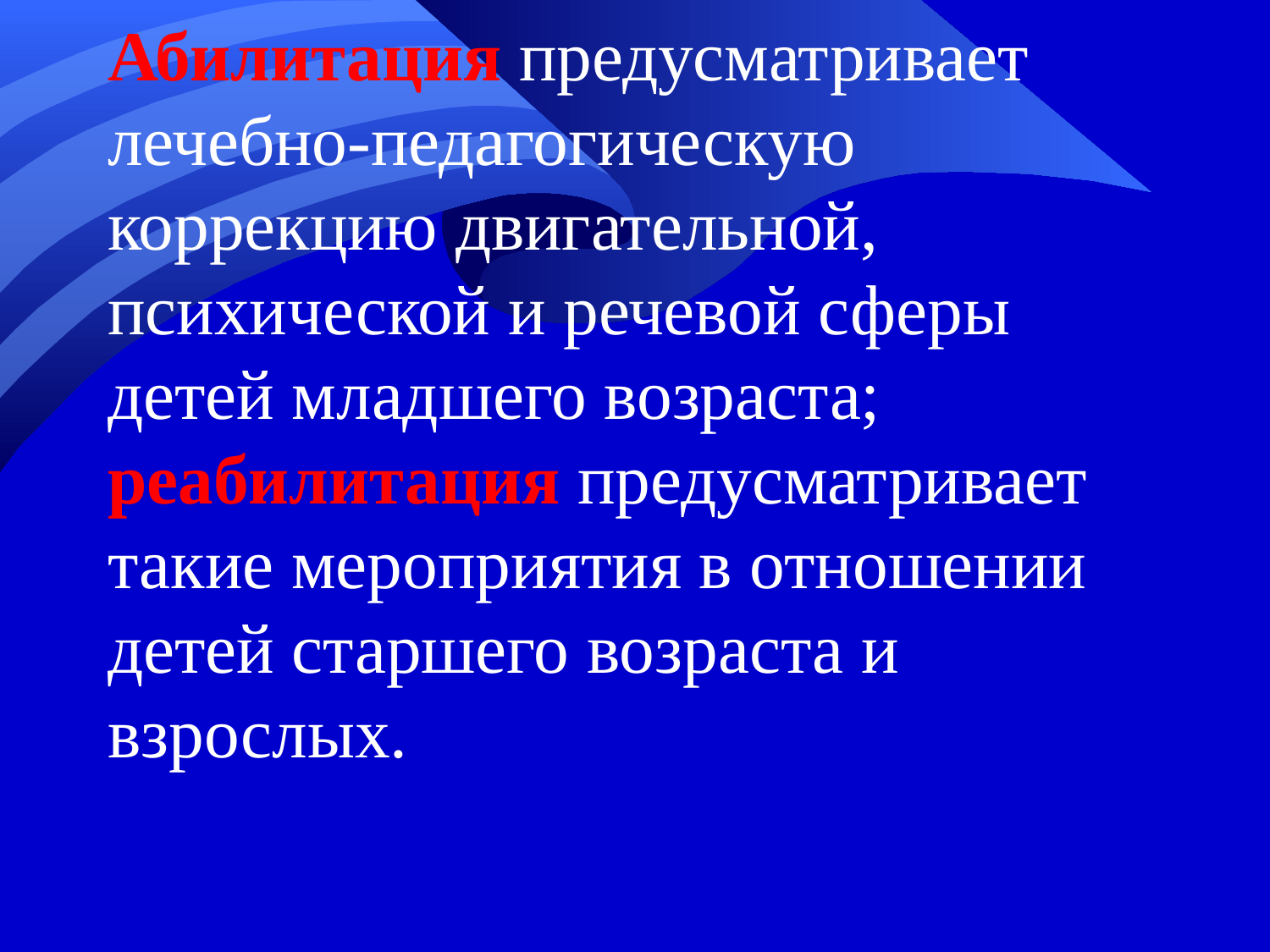

Абилитация предусматривает лечебно-педагогическую коррекцию двигательной, психической и речевой сферы детей младшего возраста; реабилитация предусматривает такие мероприятия в отношении детей старшего возраста и взрослых.